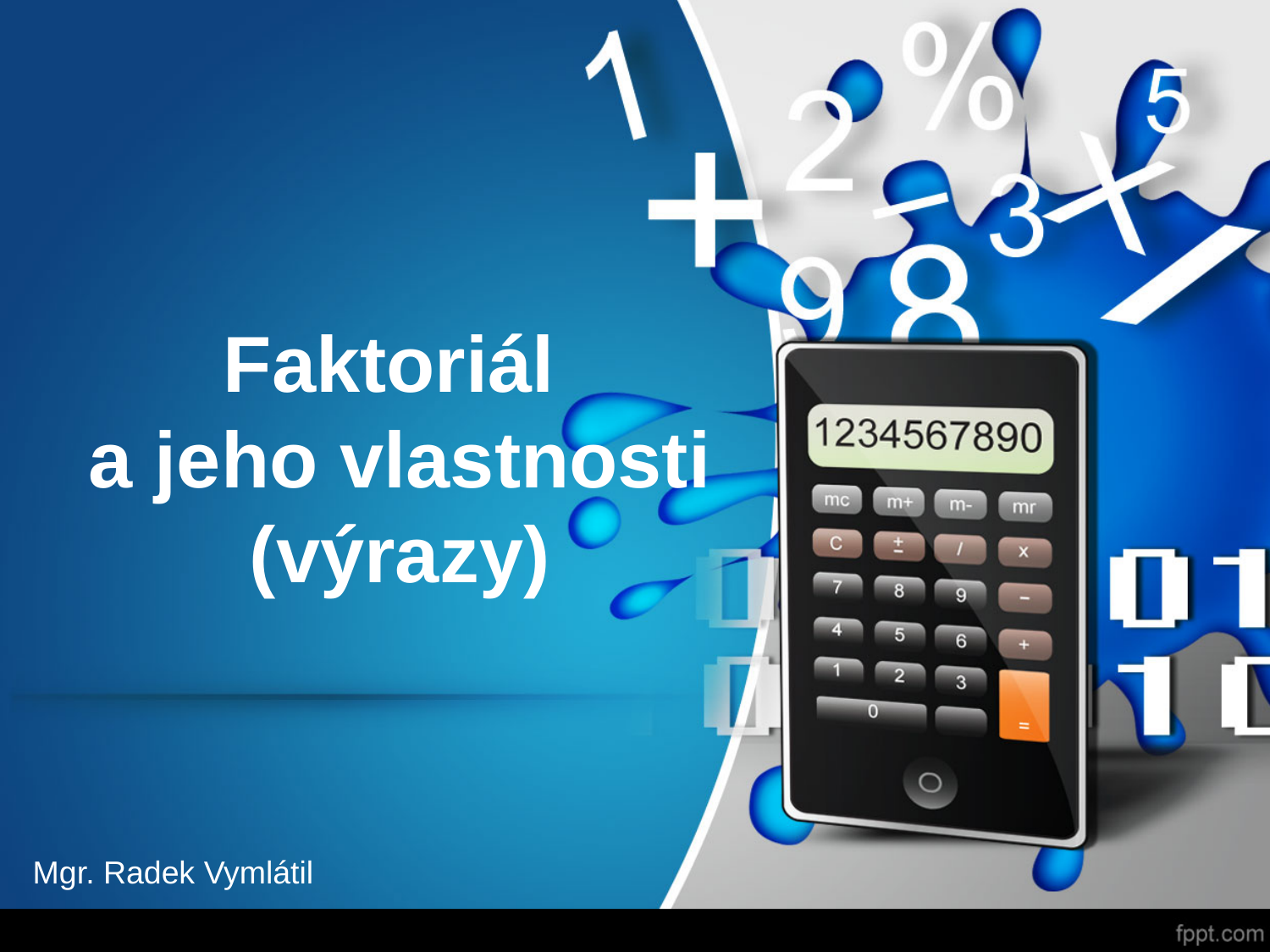

# Faktoriál a jeho vlastnosti (výrazy)
Mgr. Radek Vymlátil